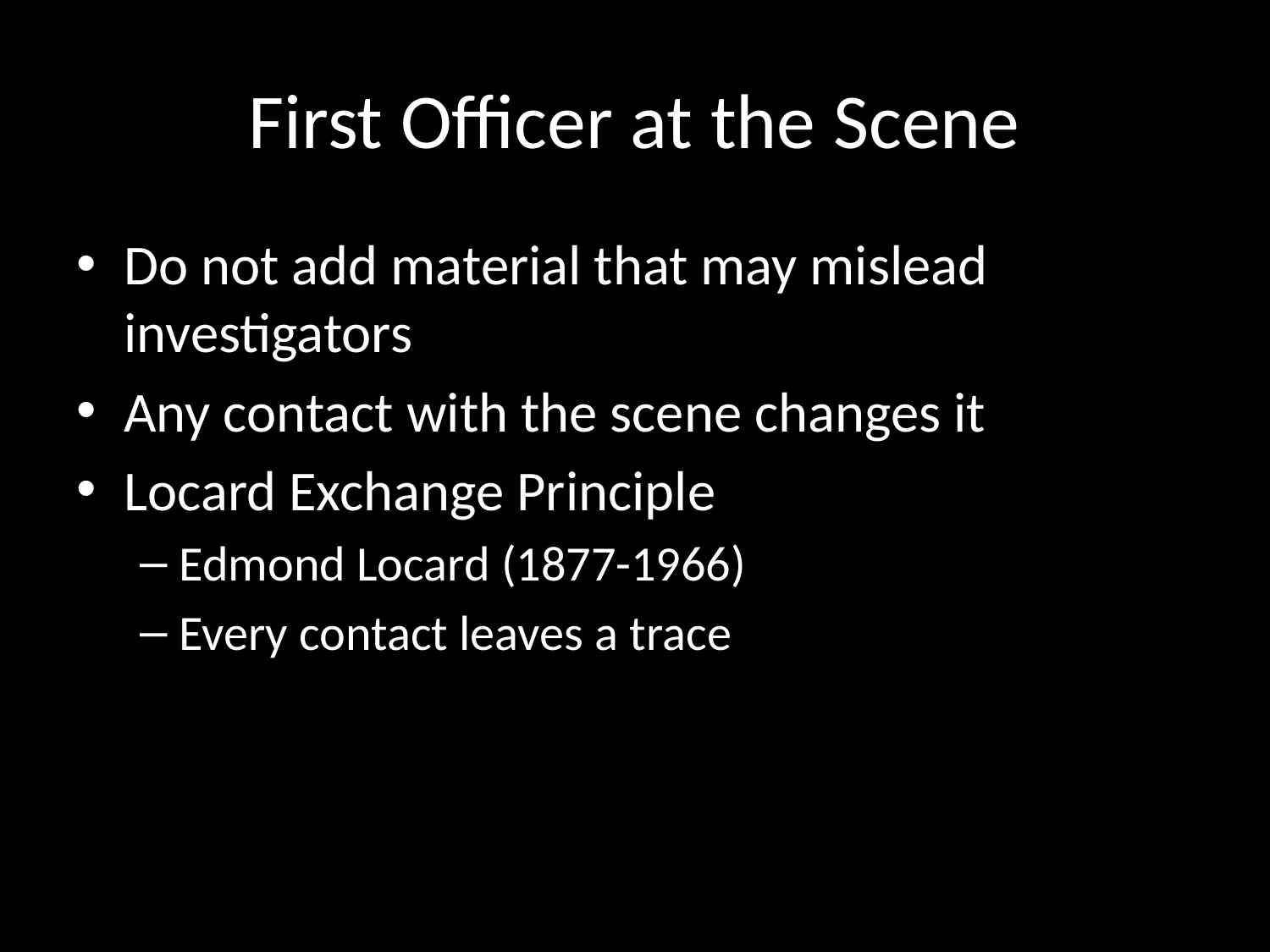

# First Officer at the Scene
Do not add material that may mislead investigators
Any contact with the scene changes it
Locard Exchange Principle
Edmond Locard (1877-1966)
Every contact leaves a trace